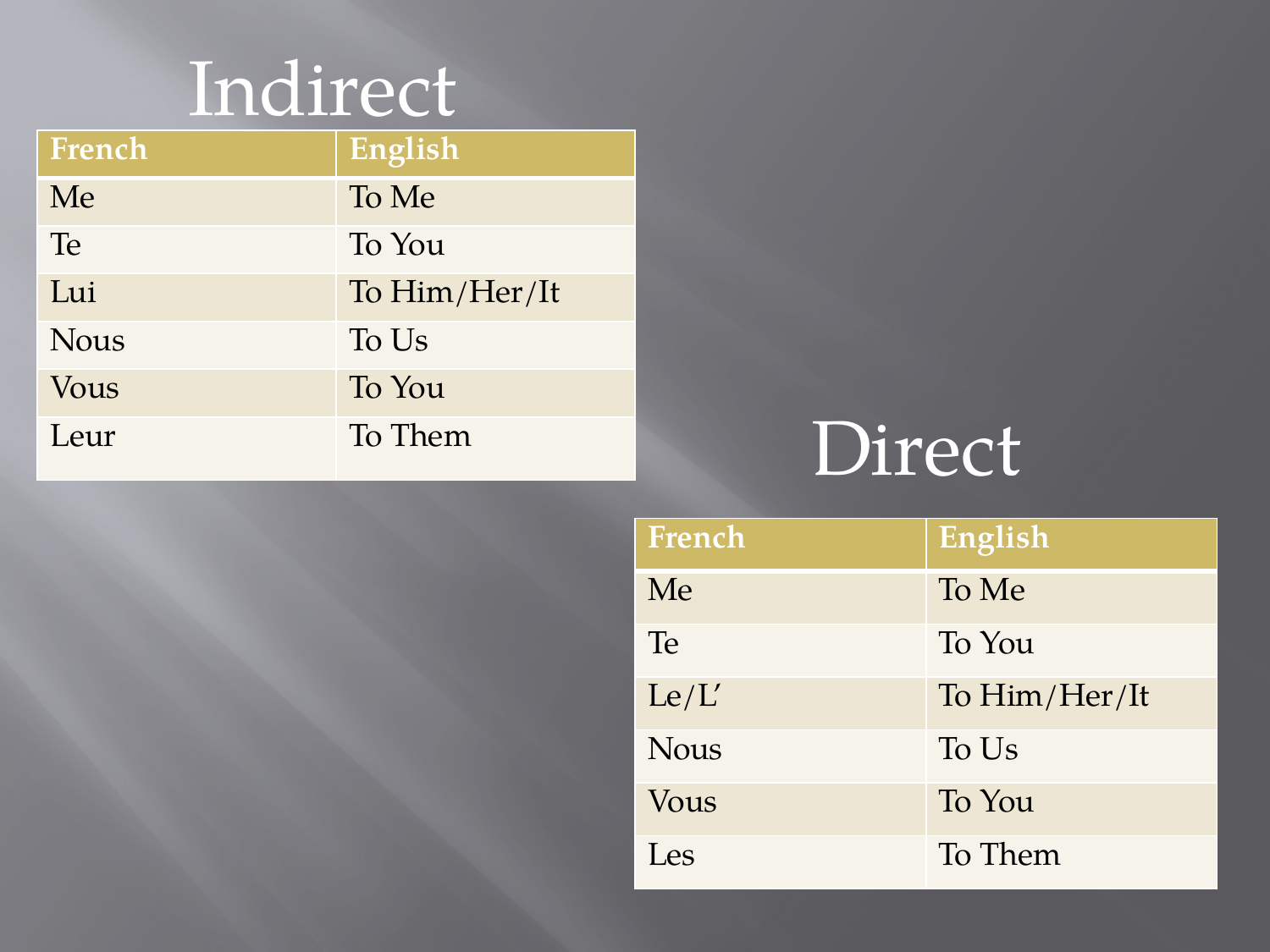

Indirect
| French | English |
| --- | --- |
| Me | To Me |
| Te | To You |
| Lui | To Him/Her/It |
| Nous | To Us |
| Vous | To You |
| Leur | To Them |
Direct
| French | English |
| --- | --- |
| Me | To Me |
| Te | To You |
| Le/L’ | To Him/Her/It |
| Nous | To Us |
| Vous | To You |
| Les | To Them |